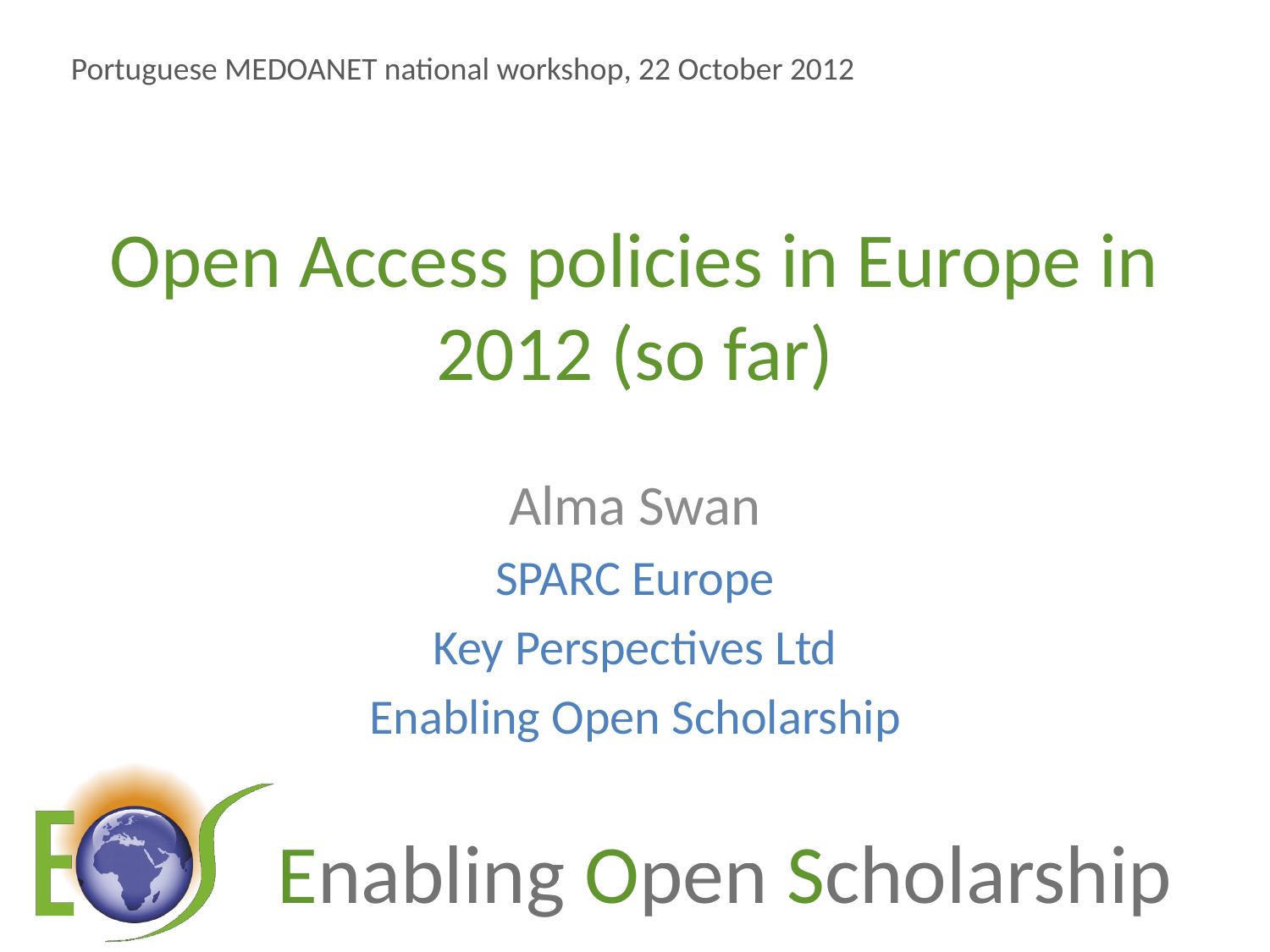

Portuguese MEDOANET national workshop, 22 October 2012
# Open Access policies in Europe in 2012 (so far)
Alma Swan
SPARC Europe
Key Perspectives Ltd
Enabling Open Scholarship